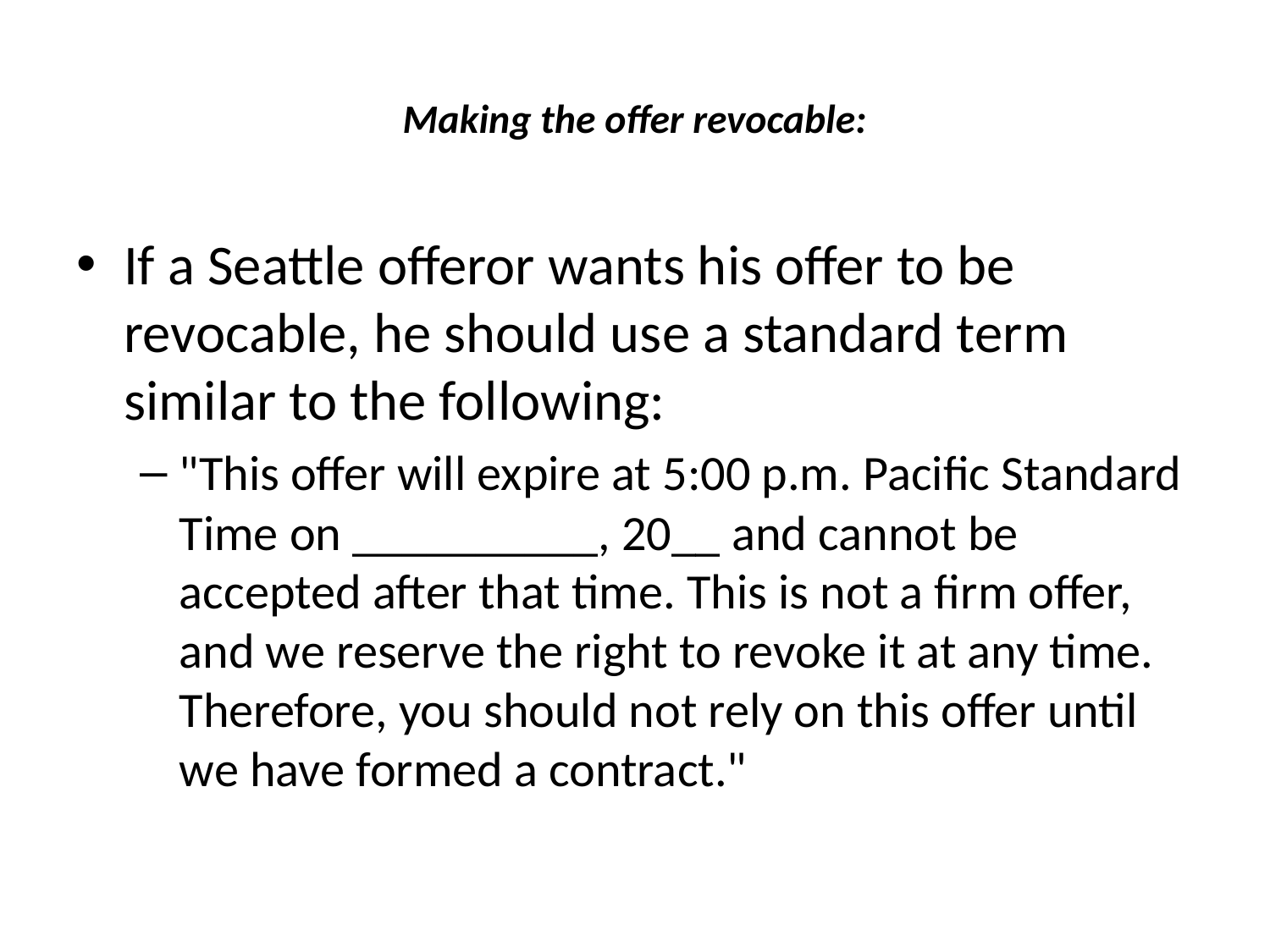

# Making the offer revocable:
If a Seattle offeror wants his offer to be revocable, he should use a standard term similar to the following:
"This offer will expire at 5:00 p.m. Pacific Standard Time on __________, 20__ and cannot be accepted after that time. This is not a firm offer, and we reserve the right to revoke it at any time. Therefore, you should not rely on this offer until we have formed a contract."